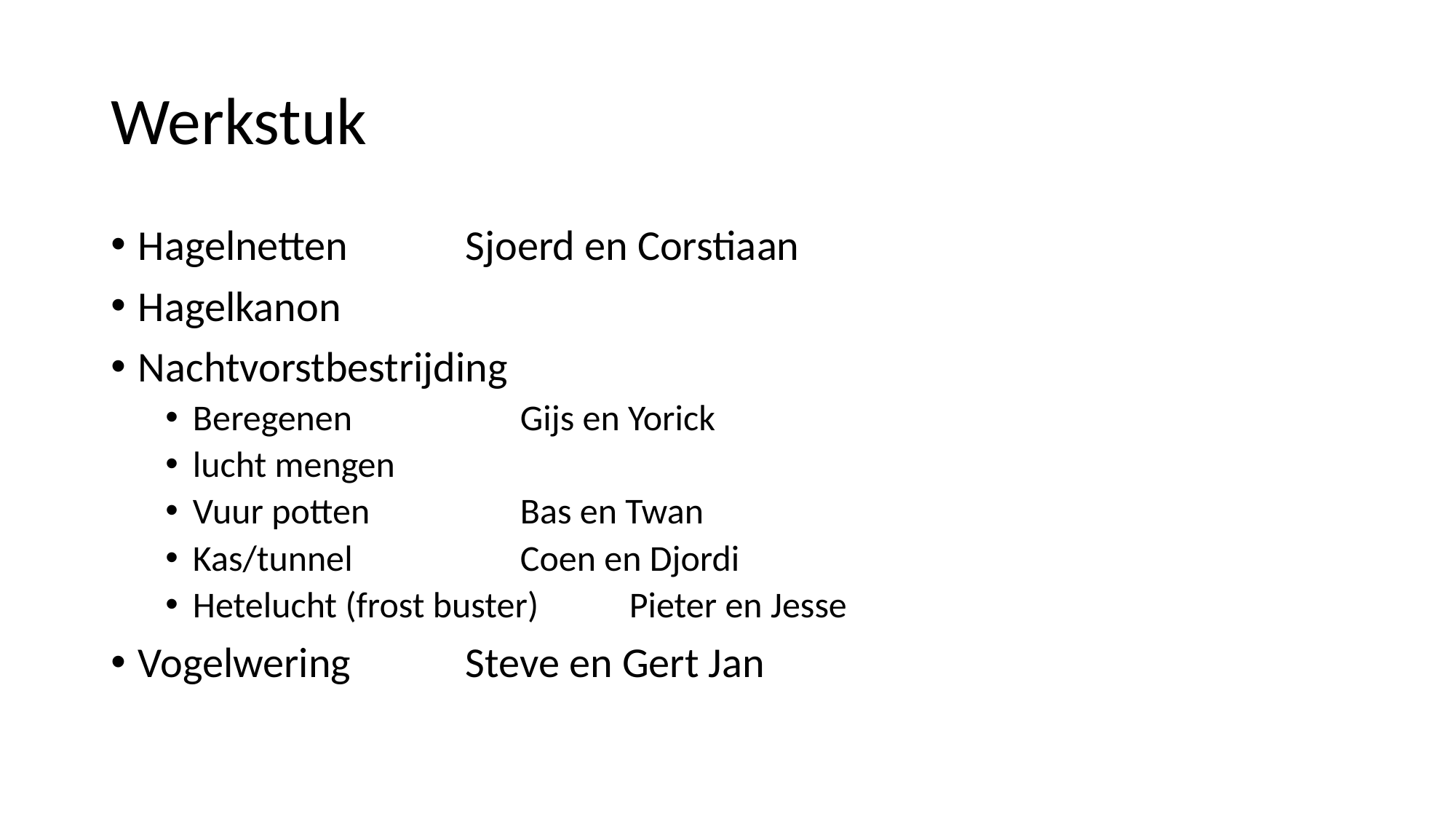

# Werkstuk
Hagelnetten		Sjoerd en Corstiaan
Hagelkanon
Nachtvorstbestrijding
Beregenen		Gijs en Yorick
lucht mengen
Vuur potten		Bas en Twan
Kas/tunnel		Coen en Djordi
Hetelucht (frost buster)	Pieter en Jesse
Vogelwering		Steve en Gert Jan